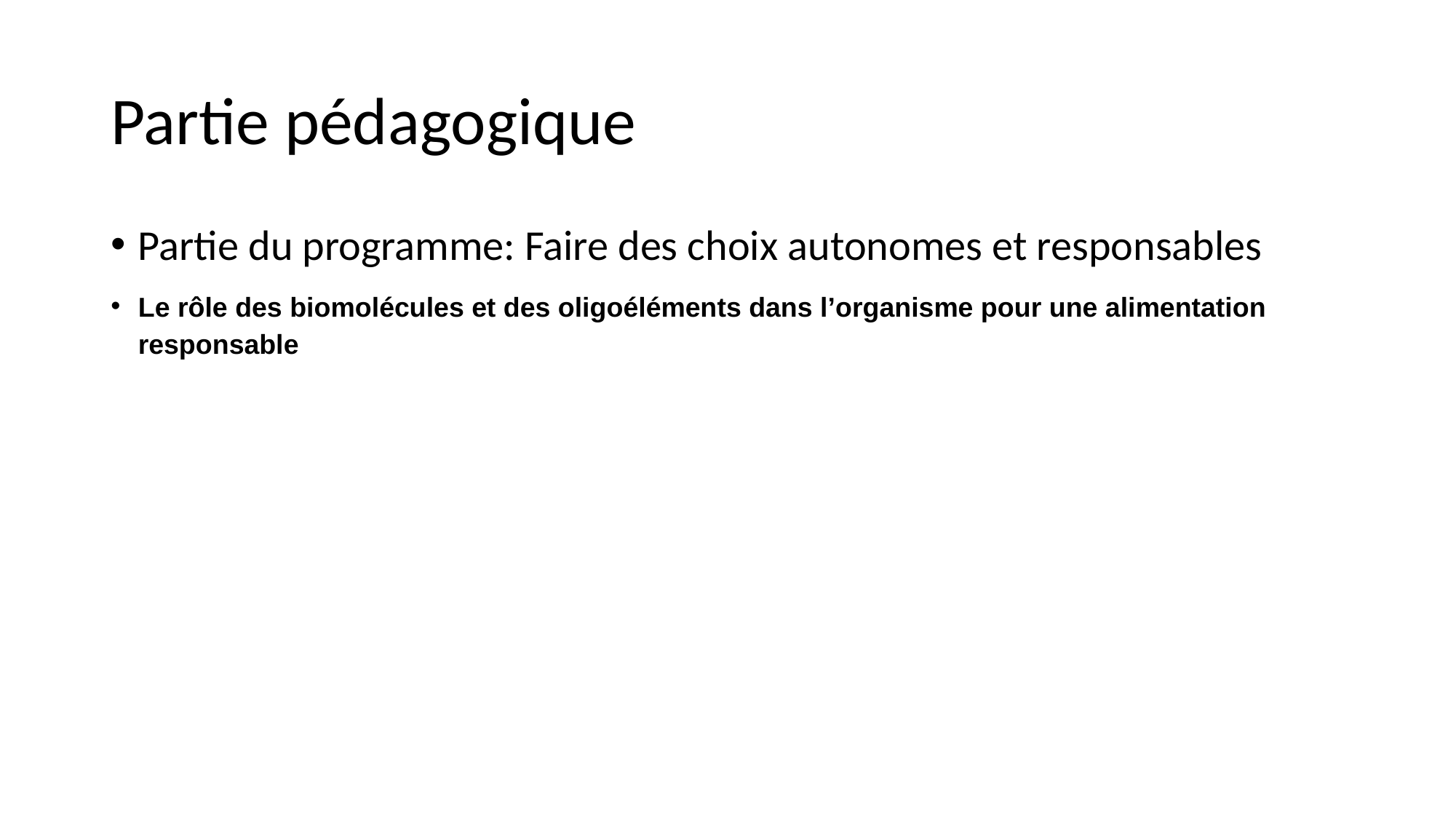

# Partie pédagogique
Partie du programme: Faire des choix autonomes et responsables
Le rôle des biomolécules et des oligoéléments dans l’organisme pour une alimentation responsable